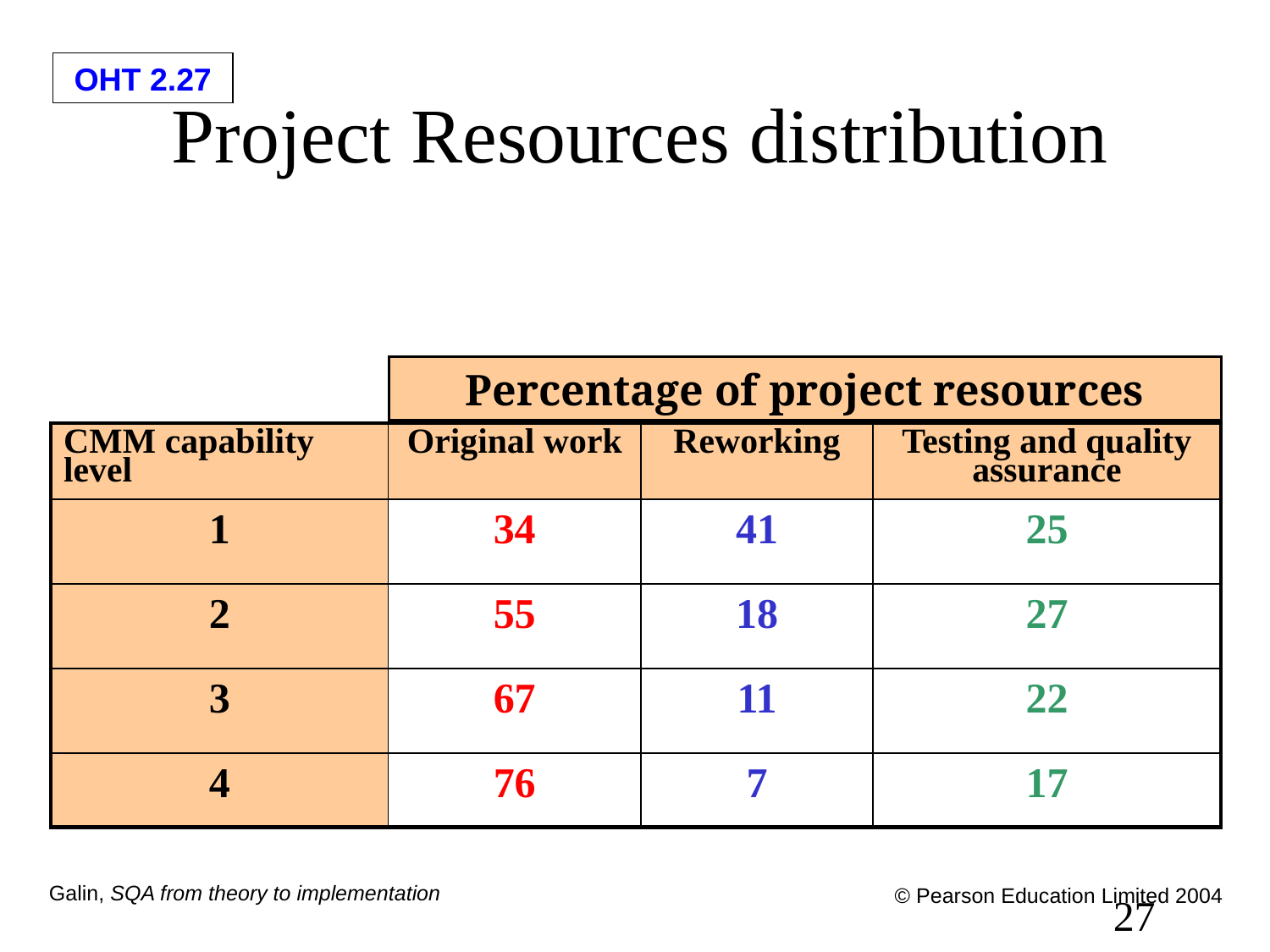

# Project Resources distribution
Percentage of project resources
| CMM capability level | Original work | Reworking | Testing and quality assurance |
| --- | --- | --- | --- |
| 1 | 34 | 41 | 25 |
| 2 | 55 | 18 | 27 |
| 3 | 67 | 11 | 22 |
| 4 | 76 | 7 | 17 |
27